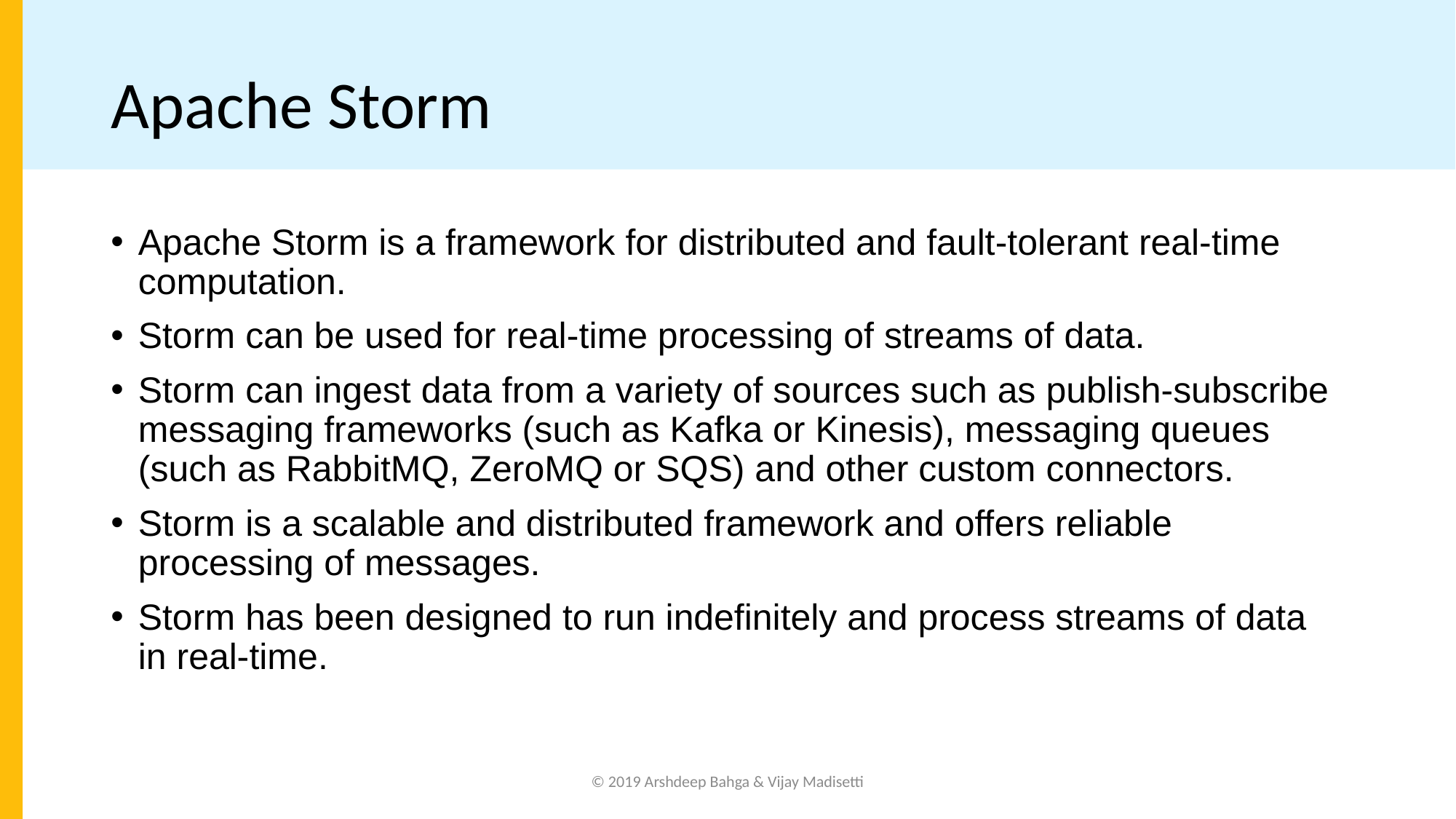

# Apache Storm
Apache Storm is a framework for distributed and fault-tolerant real-time computation.
Storm can be used for real-time processing of streams of data.
Storm can ingest data from a variety of sources such as publish-subscribe messaging frameworks (such as Kafka or Kinesis), messaging queues (such as RabbitMQ, ZeroMQ or SQS) and other custom connectors.
Storm is a scalable and distributed framework and offers reliable processing of messages.
Storm has been designed to run indefinitely and process streams of data in real-time.
© 2019 Arshdeep Bahga & Vijay Madisetti